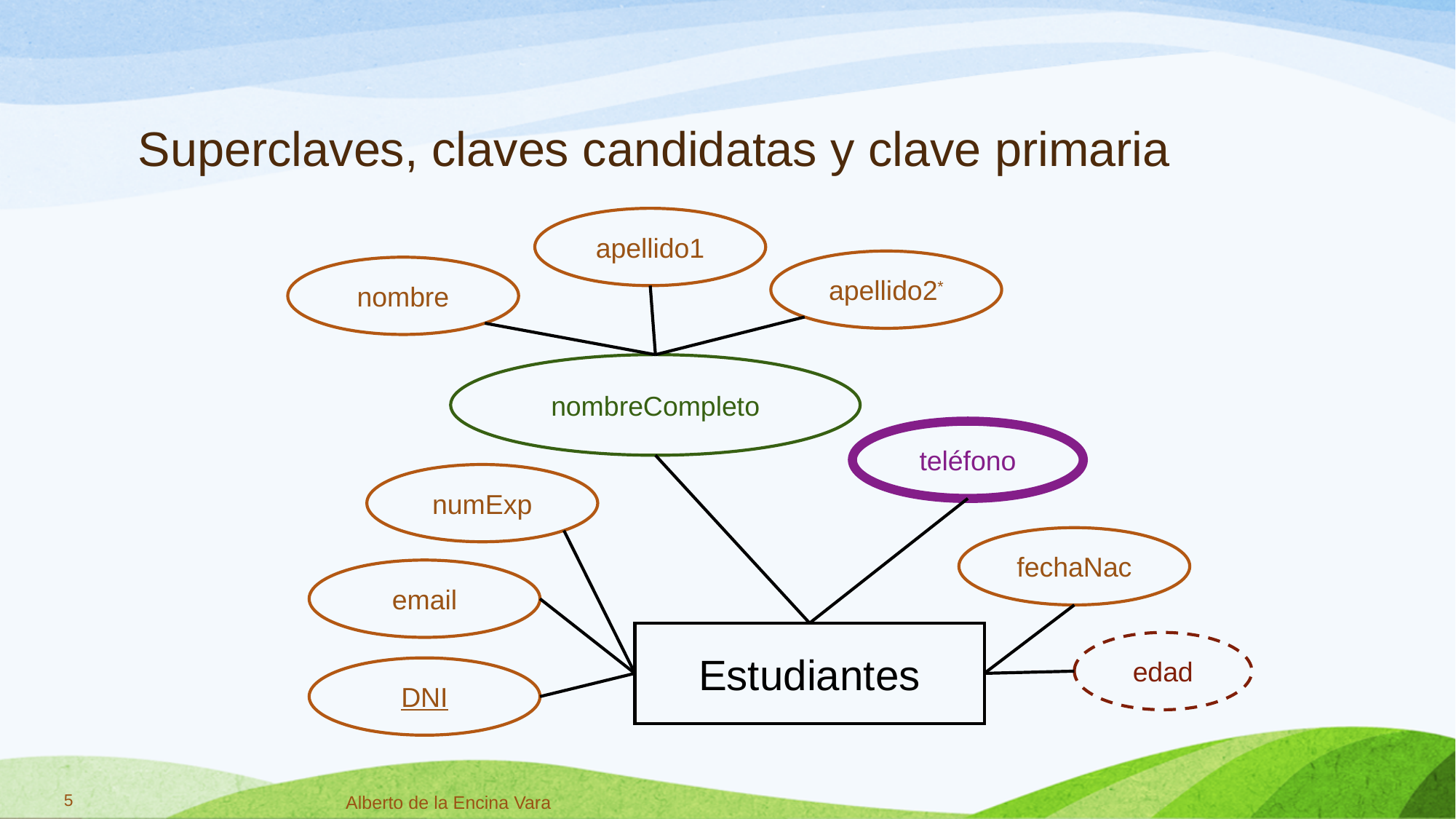

# Superclaves, claves candidatas y clave primaria
apellido1
apellido2*
nombre
nombreCompleto
teléfono
numExp
fechaNac
email
Estudiantes
edad
DNI
5
Alberto de la Encina Vara